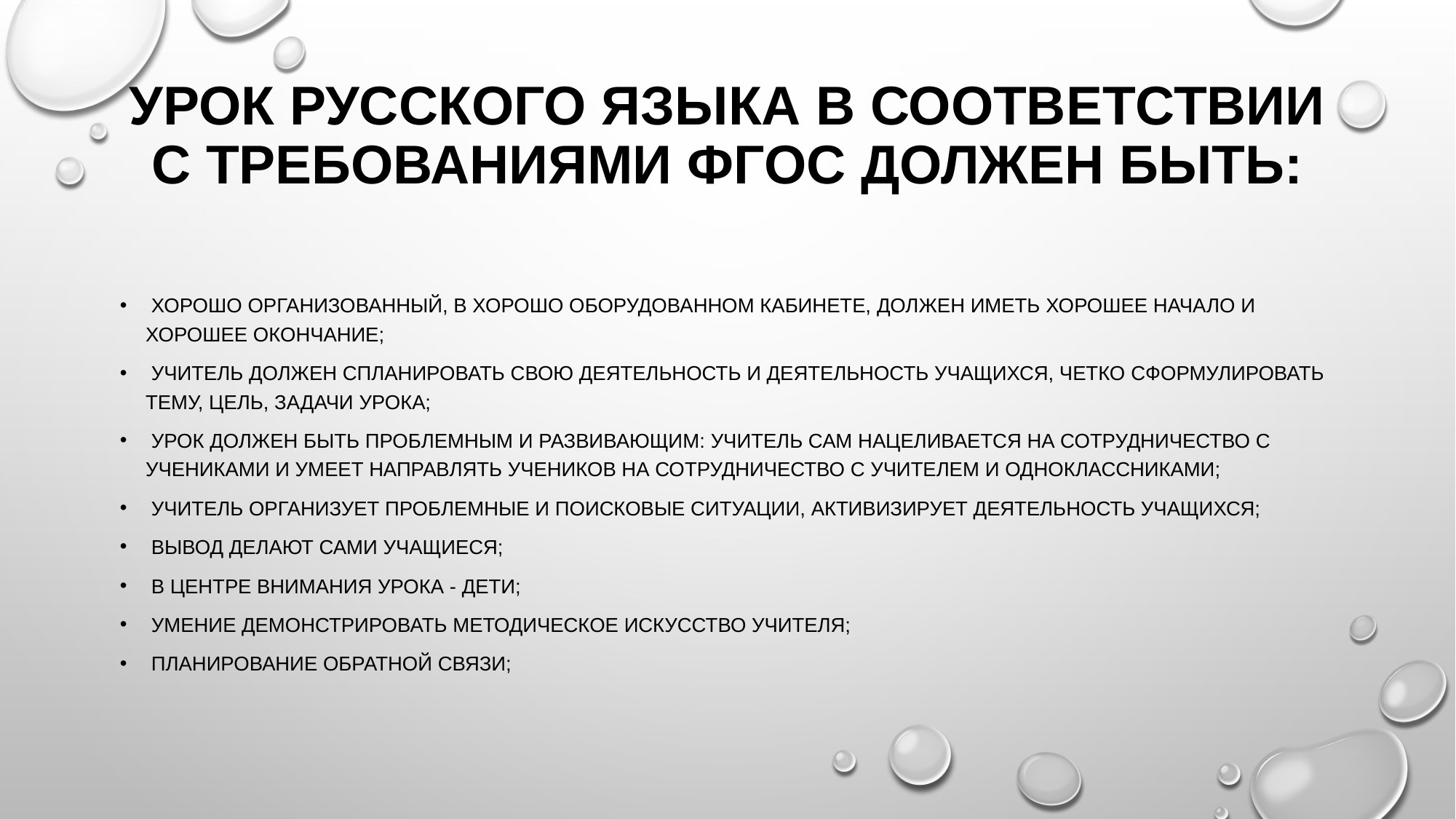

# Урок русского языка в соответствии с требованиями ФГОС должен быть:
 хорошо организованный, в хорошо оборудованном кабинете, должен иметь хорошее начало и хорошее окончание;
 учитель должен спланировать свою деятельность и деятельность учащихся, четко сформулировать тему, цель, задачи урока;
 урок должен быть проблемным и развивающим: учитель сам нацеливается на сотрудничество с учениками и умеет направлять учеников на сотрудничество с учителем и одноклассниками;
 учитель организует проблемные и поисковые ситуации, активизирует деятельность учащихся;
 вывод делают сами учащиеся;
 в центре внимания урока - дети;
 умение демонстрировать методическое искусство учителя;
 планирование обратной связи;